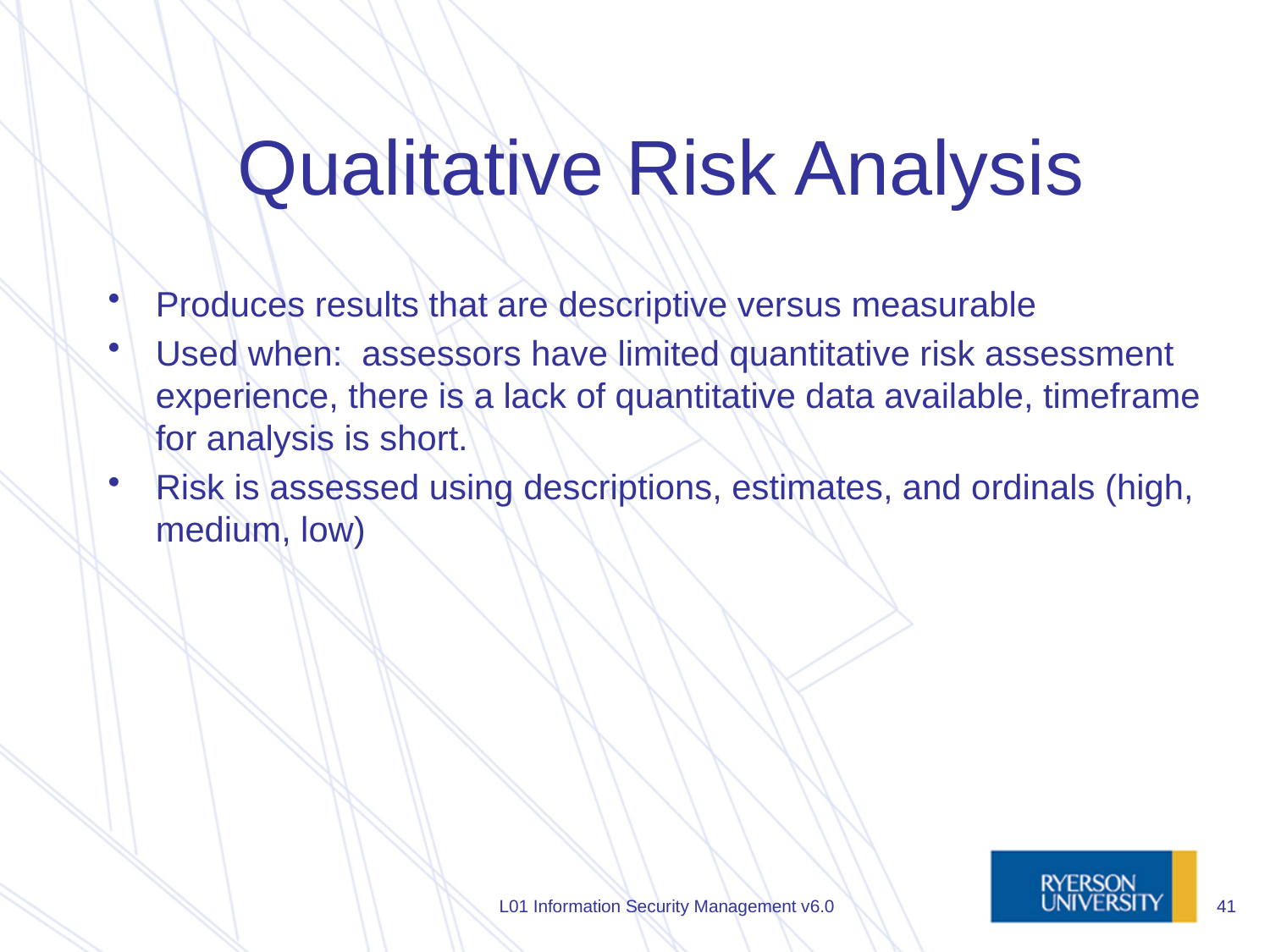

# Qualitative Risk Analysis
Produces results that are descriptive versus measurable
Used when:  assessors have limited quantitative risk assessment experience, there is a lack of quantitative data available, timeframe for analysis is short.
Risk is assessed using descriptions, estimates, and ordinals (high, medium, low)

L01 Information Security Management v6.0
41